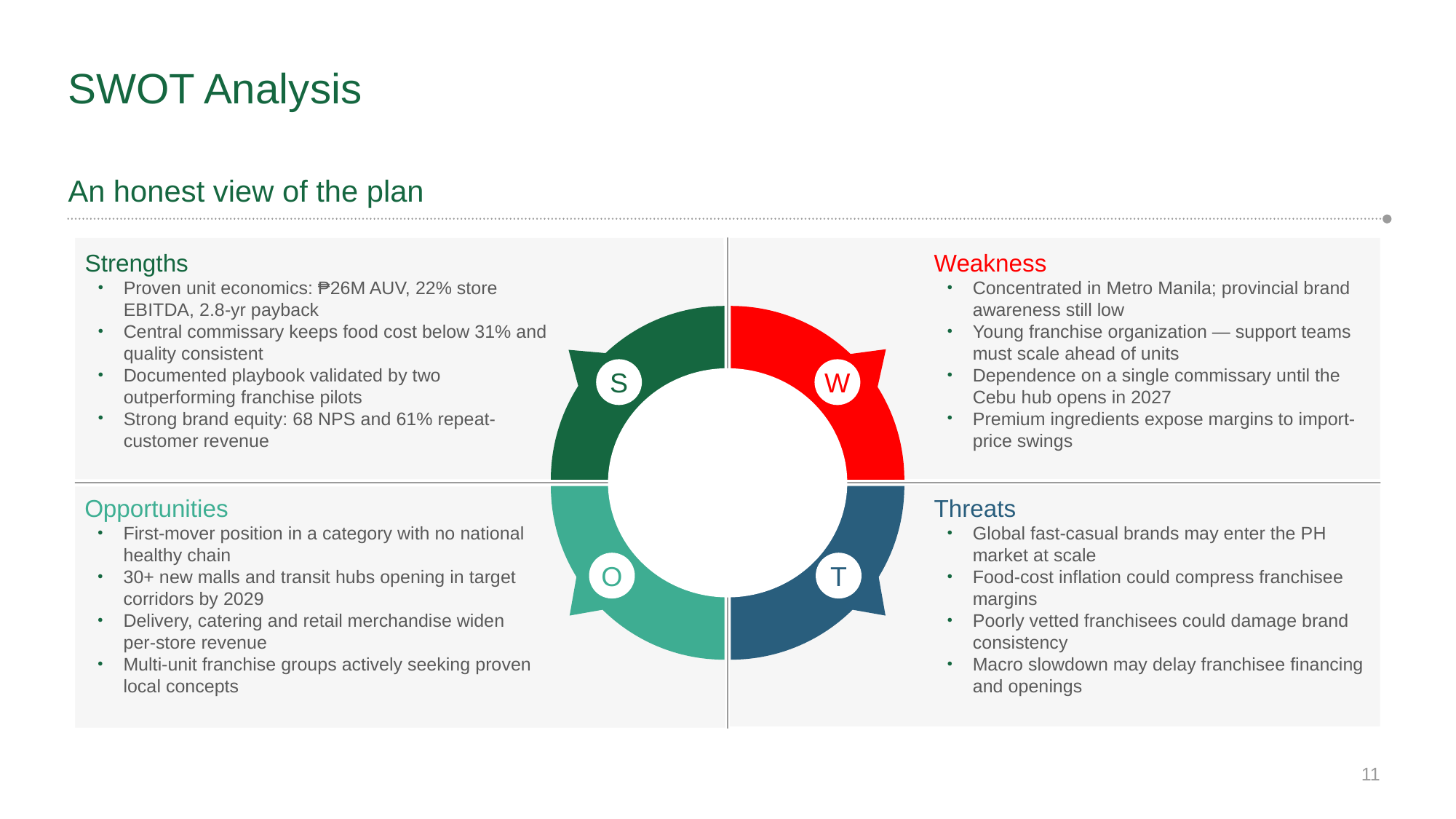

# SWOT Analysis
An honest view of the plan

Strengths
Proven unit economics: ₱26M AUV, 22% store EBITDA, 2.8-yr payback
Central commissary keeps food cost below 31% and quality consistent
Documented playbook validated by two outperforming franchise pilots
Strong brand equity: 68 NPS and 61% repeat-customer revenue

Weakness
Concentrated in Metro Manila; provincial brand awareness still low
Young franchise organization — support teams must scale ahead of units
Dependence on a single commissary until the Cebu hub opens in 2027
Premium ingredients expose margins to import-price swings

S
W

Opportunities
First-mover position in a category with no national healthy chain
30+ new malls and transit hubs opening in target corridors by 2029
Delivery, catering and retail merchandise widen per-store revenue
Multi-unit franchise groups actively seeking proven local concepts

Threats
Global fast-casual brands may enter the PH market at scale
Food-cost inflation could compress franchisee margins
Poorly vetted franchisees could damage brand consistency
Macro slowdown may delay franchisee financing and openings

O
T

11